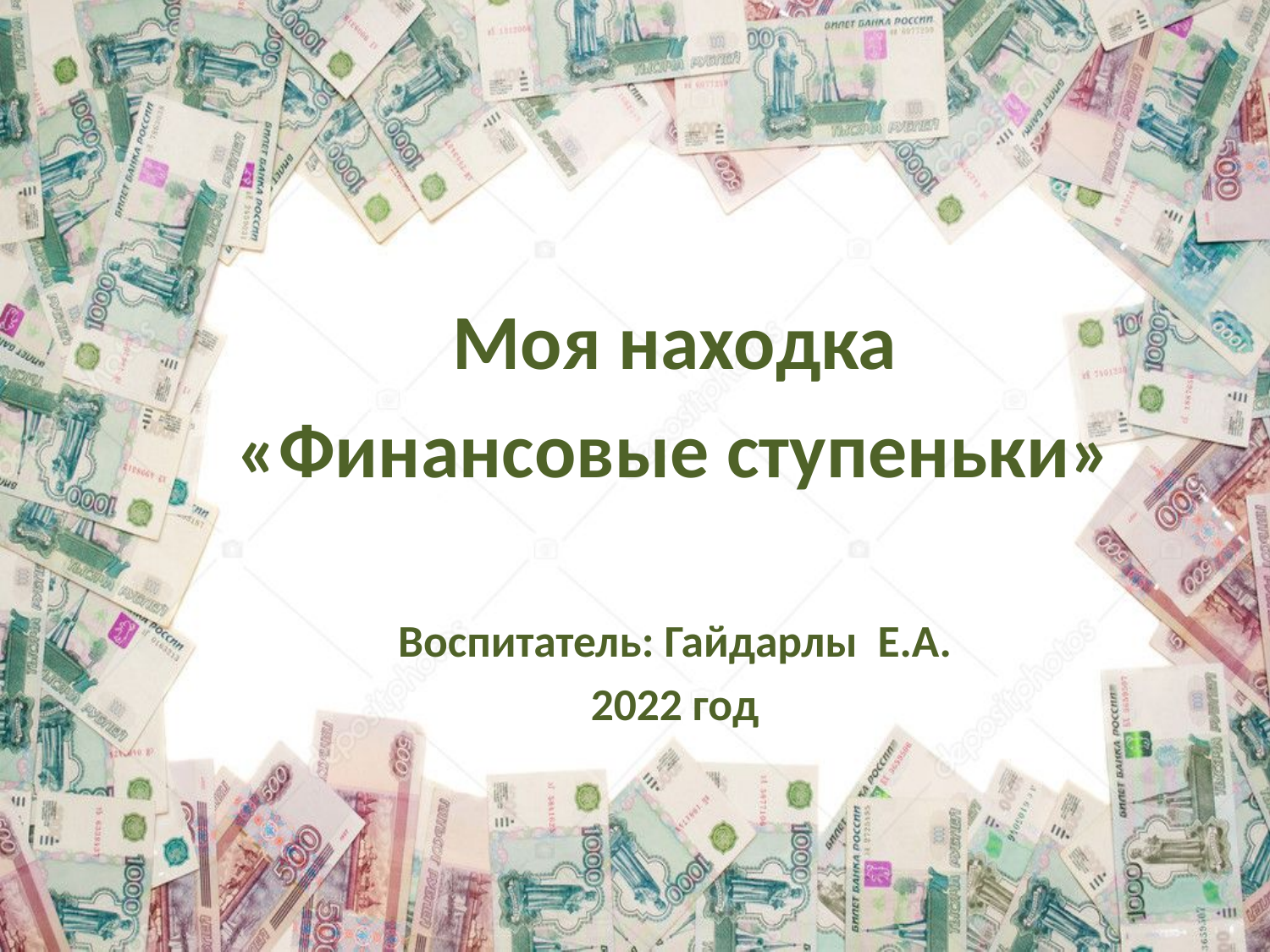

Моя находка
«Финансовые ступеньки»

Воспитатель: Гайдарлы  Е.А.
2022 год